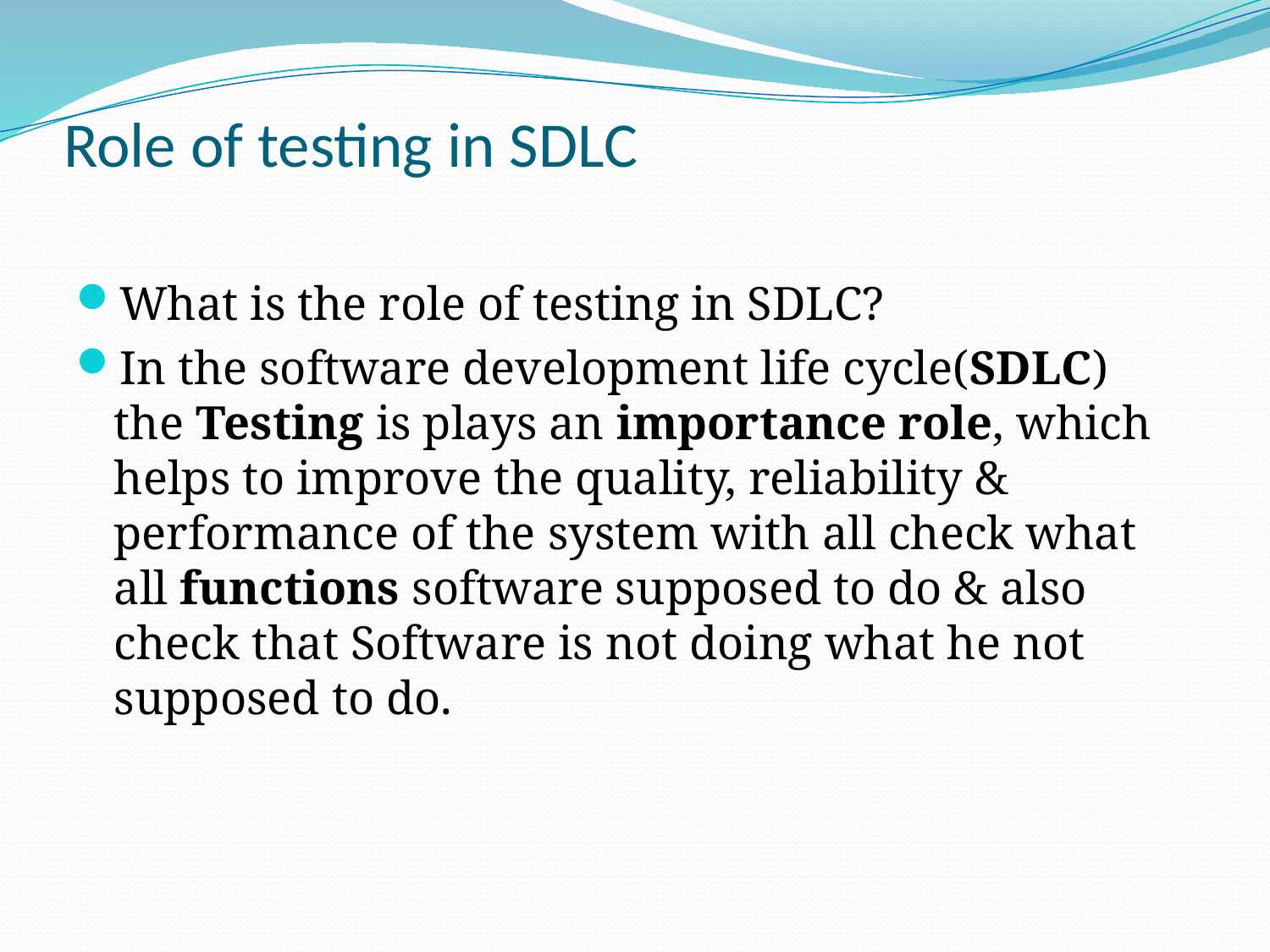

# Role of testing in SDLC
What is the role of testing in SDLC?
In the software development life cycle(SDLC) the Testing is plays an importance role, which helps to improve the quality, reliability & performance of the system with all check what all functions software supposed to do & also check that Software is not doing what he not supposed to do.